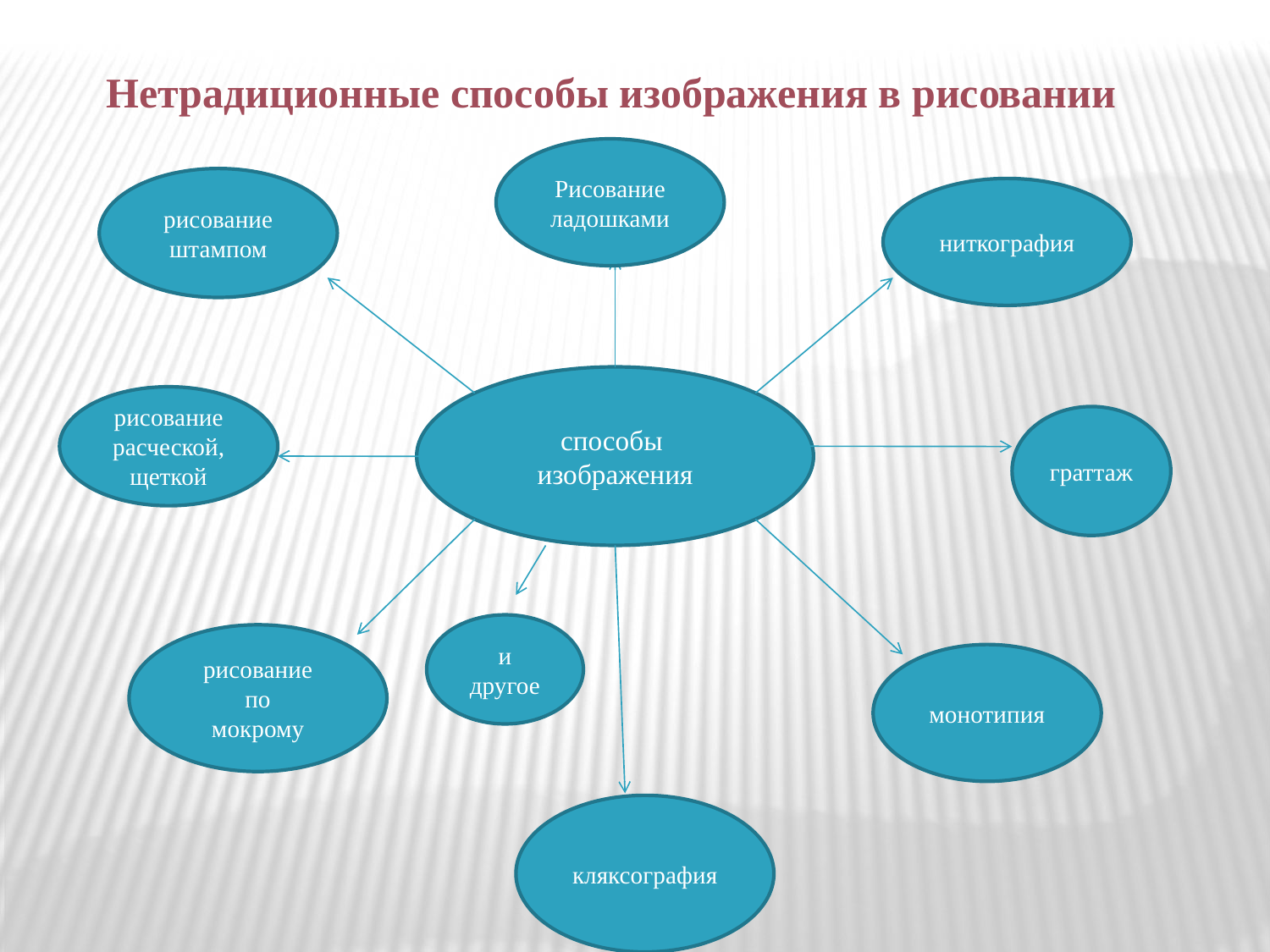

Нетрадиционные способы изображения в рисовании
Рисование
ладошками
рисование
штампом
ниткография
способы
изображения
рисование
расческой,
щеткой
граттаж
и другое
рисование
по
мокрому
монотипия
кляксография